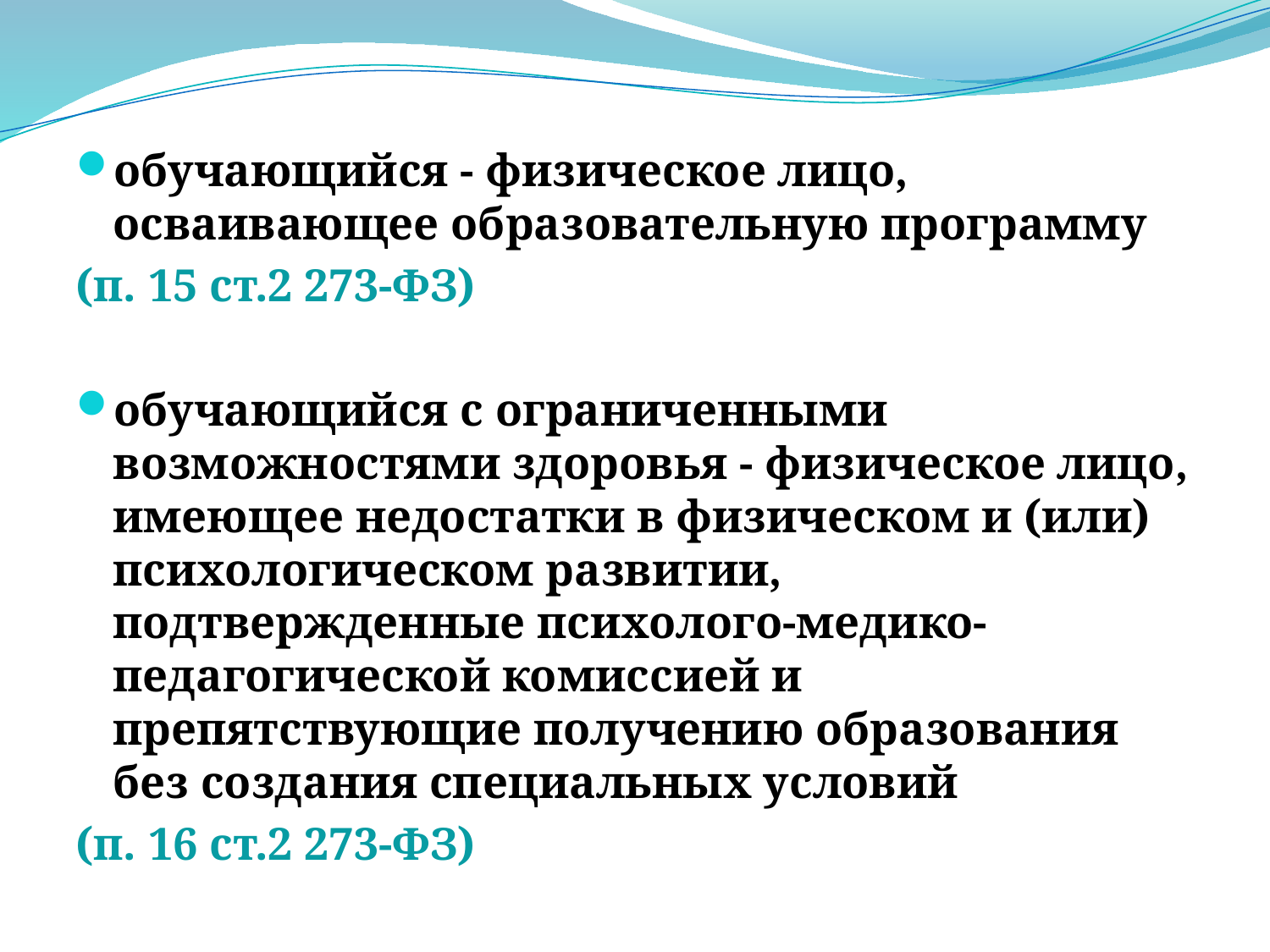

обучающийся - физическое лицо, осваивающее образовательную программу
(п. 15 ст.2 273-ФЗ)

обучающийся с ограниченными возможностями здоровья - физическое лицо, имеющее недостатки в физическом и (или) психологическом развитии, подтвержденные психолого-медико-педагогической комиссией и препятствующие получению образования без создания специальных условий
(п. 16 ст.2 273-ФЗ)